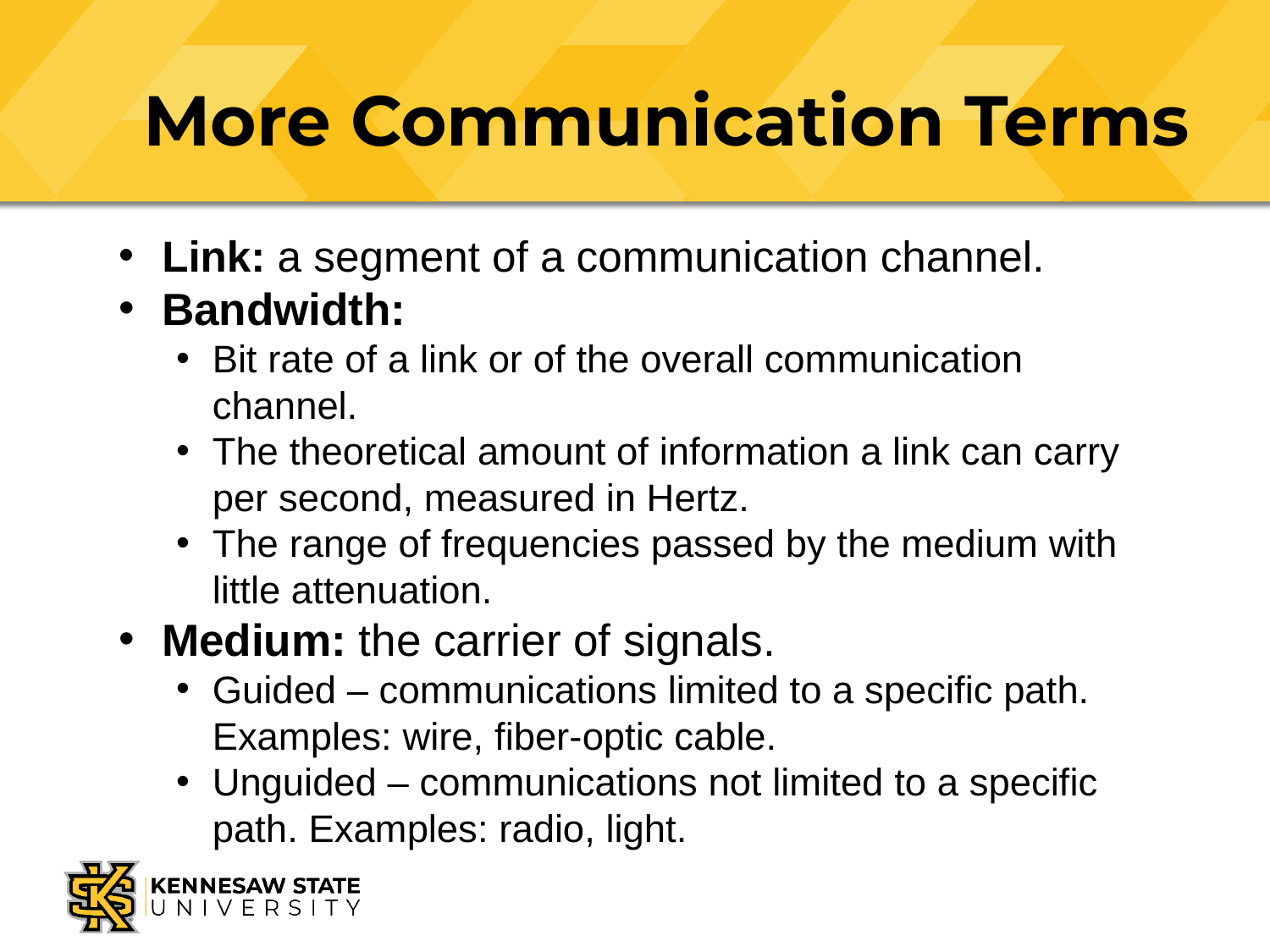

# More Communication Terms
Link: a segment of a communication channel.
Bandwidth:
Bit rate of a link or of the overall communication channel.
The theoretical amount of information a link can carry per second, measured in Hertz.
The range of frequencies passed by the medium with little attenuation.
Medium: the carrier of signals.
Guided – communications limited to a specific path.  Examples: wire, fiber-optic cable.
Unguided – communications not limited to a specific path. Examples: radio, light.